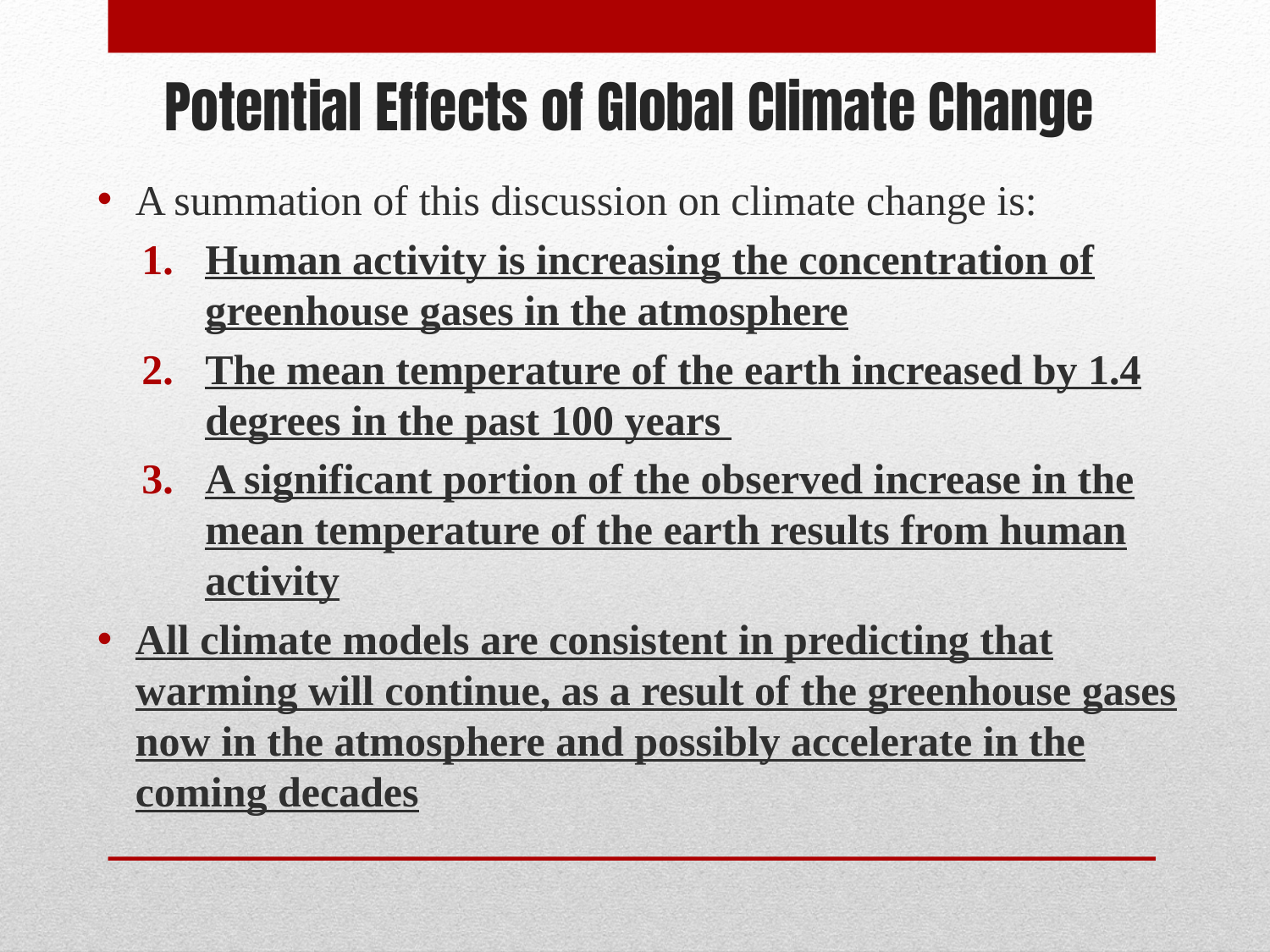

Potential Effects of Global Climate Change
A summation of this discussion on climate change is:
Human activity is increasing the concentration of greenhouse gases in the atmosphere
The mean temperature of the earth increased by 1.4 degrees in the past 100 years
A significant portion of the observed increase in the mean temperature of the earth results from human activity
All climate models are consistent in predicting that warming will continue, as a result of the greenhouse gases now in the atmosphere and possibly accelerate in the coming decades